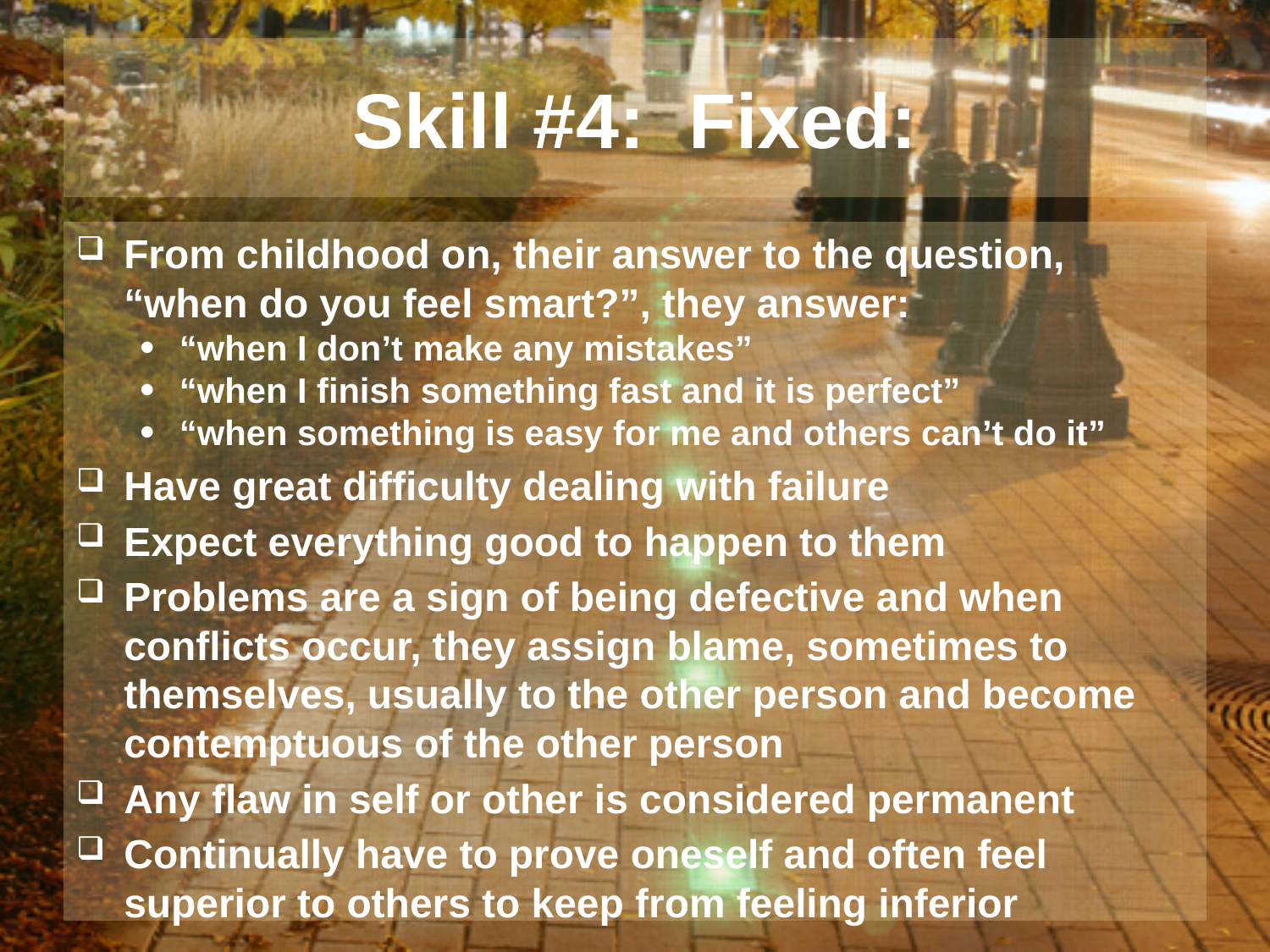

# Skill #4:  Fixed:
From childhood on, their answer to the question, “when do you feel smart?”, they answer:
“when I don’t make any mistakes”
“when I finish something fast and it is perfect”
“when something is easy for me and others can’t do it”
Have great difficulty dealing with failure
Expect everything good to happen to them
Problems are a sign of being defective and when conflicts occur, they assign blame, sometimes to themselves, usually to the other person and become contemptuous of the other person
Any flaw in self or other is considered permanent
Continually have to prove oneself and often feel superior to others to keep from feeling inferior